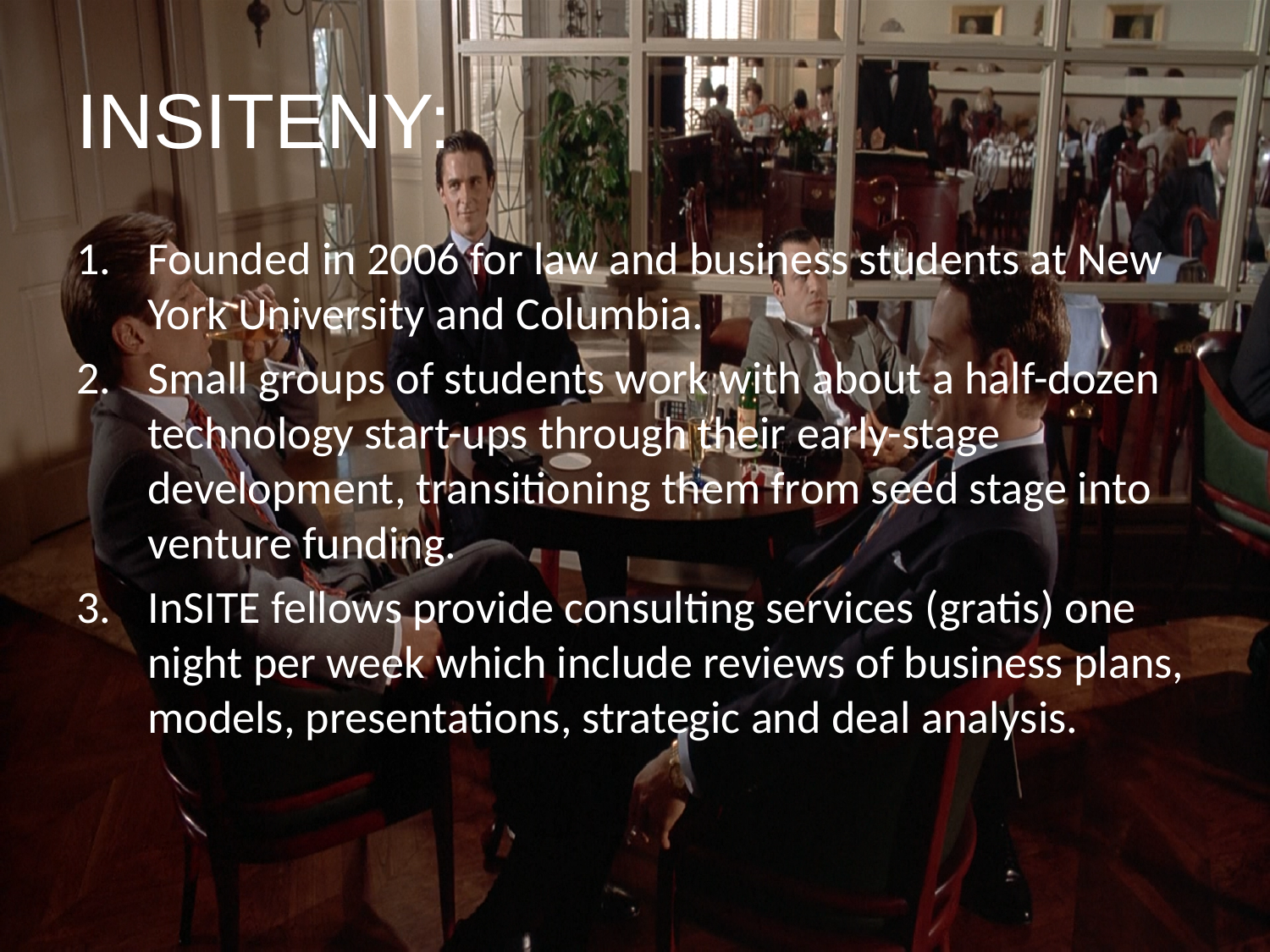

# InSITENY:
Founded in 2006 for law and business students at New York University and Columbia.
Small groups of students work with about a half-dozen technology start-ups through their early-stage development, transitioning them from seed stage into venture funding.
InSITE fellows provide consulting services (gratis) one night per week which include reviews of business plans, models, presentations, strategic and deal analysis.